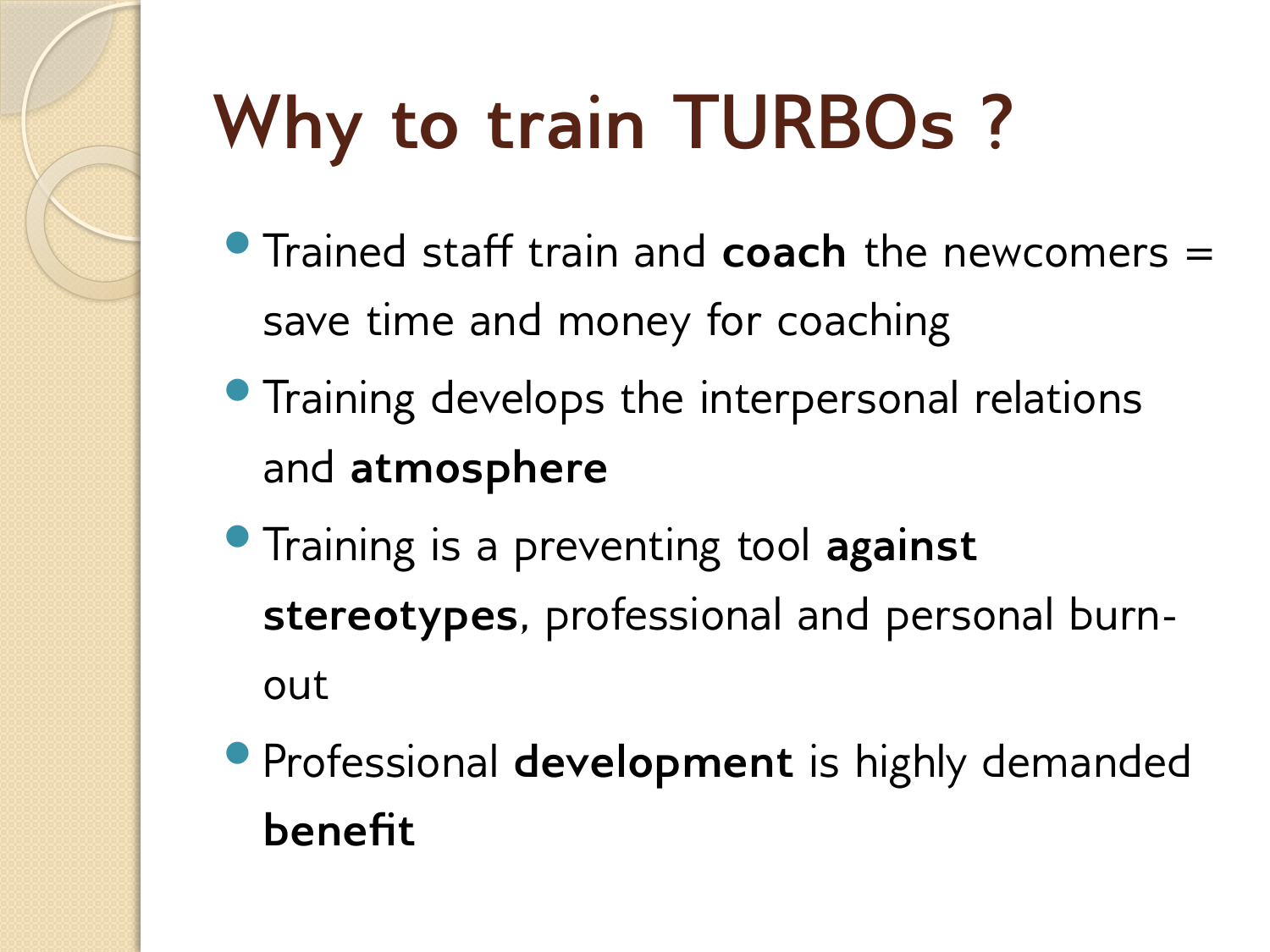

# Why to train TURBOs ?
Trained staff train and coach the newcomers = save time and money for coaching
Training develops the interpersonal relations and atmosphere
Training is a preventing tool against stereotypes, professional and personal burn-out
Professional development is highly demanded benefit